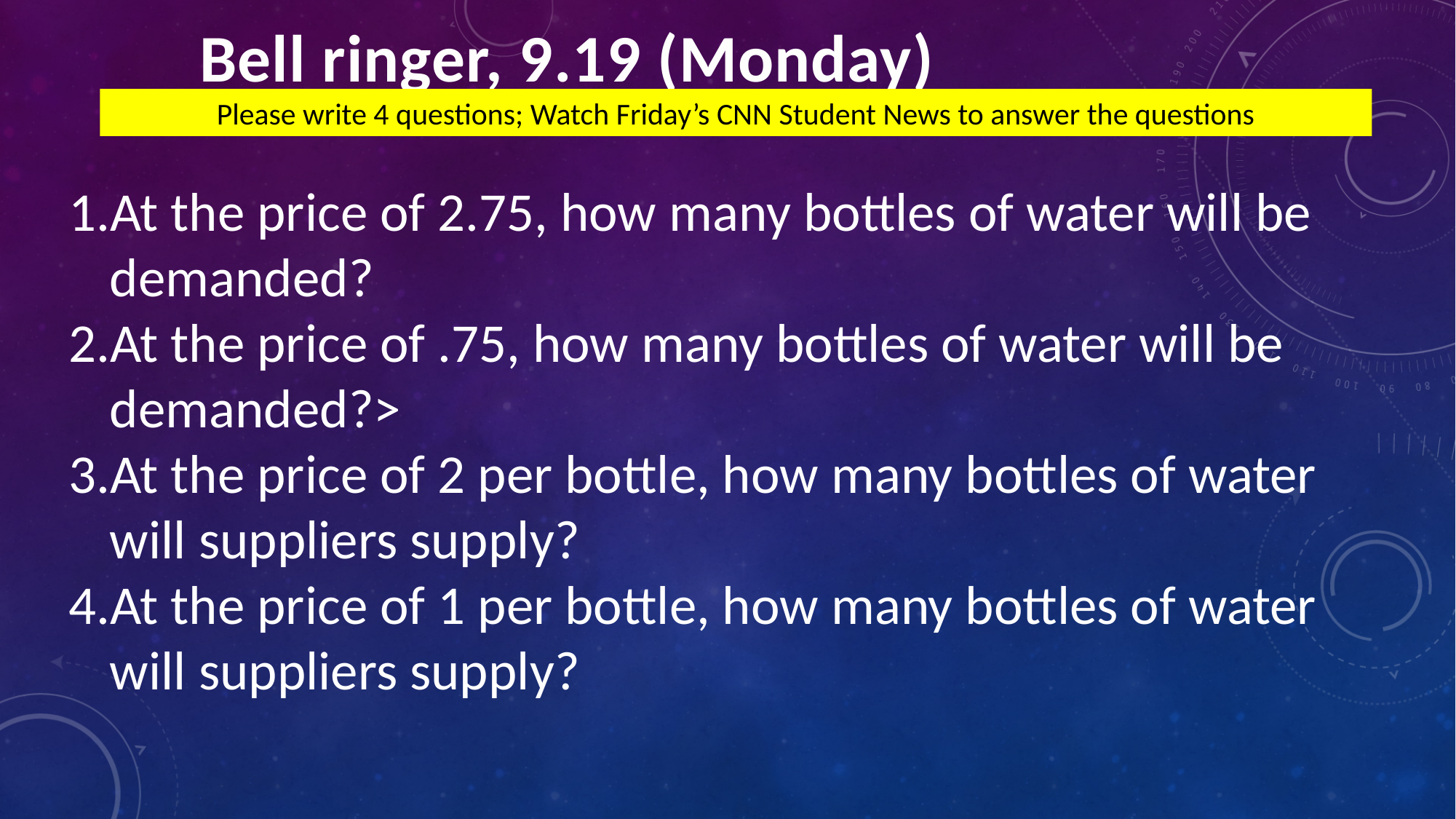

Bell ringer, 9.19 (Monday)
Please write 4 questions; Watch Friday’s CNN Student News to answer the questions
At the price of 2.75, how many bottles of water will be demanded?
At the price of .75, how many bottles of water will be demanded?>
At the price of 2 per bottle, how many bottles of water will suppliers supply?
At the price of 1 per bottle, how many bottles of water will suppliers supply?